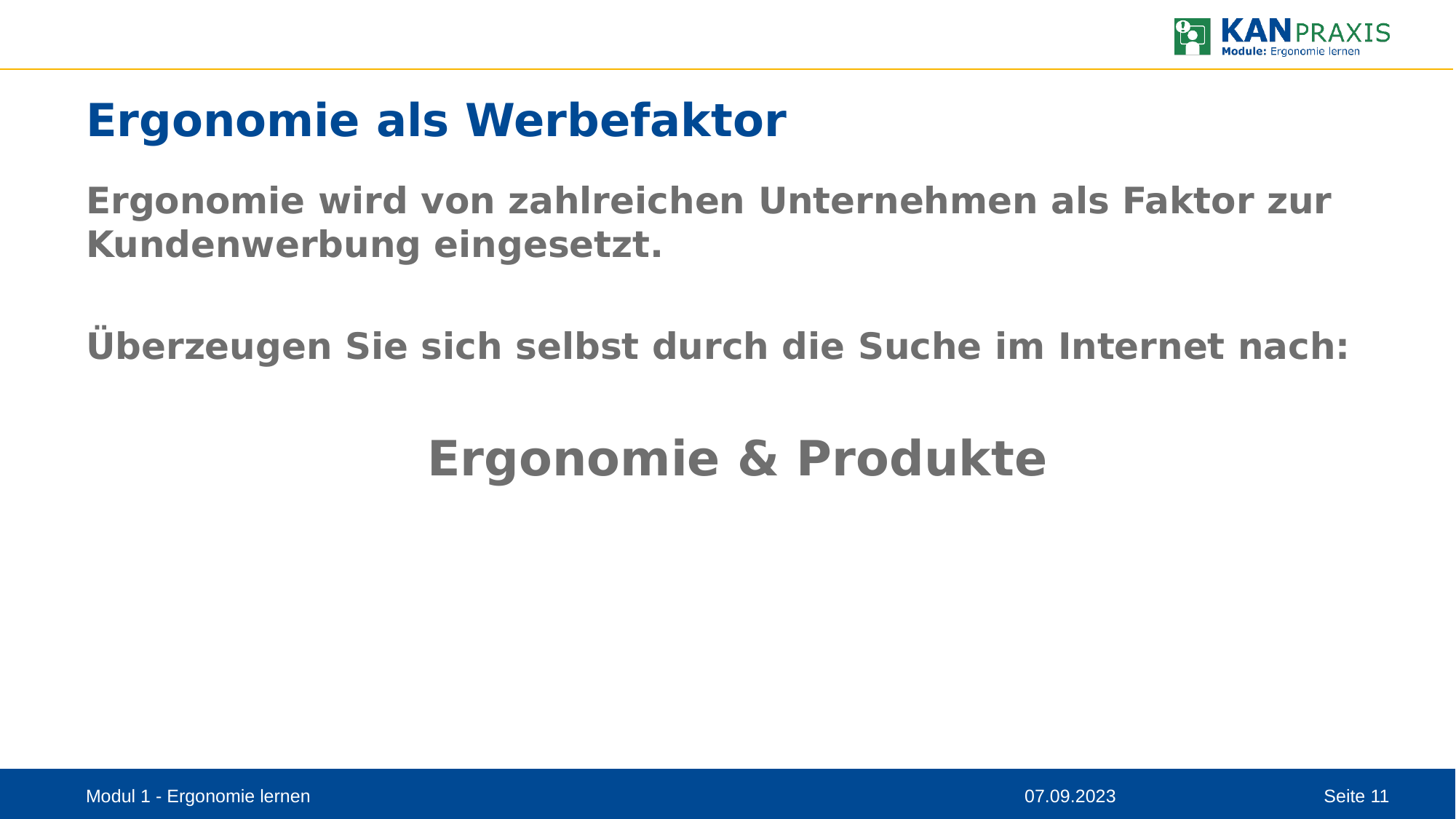

# Ergonomie als Werbefaktor
Ergonomie wird von zahlreichen Unternehmen als Faktor zur Kundenwerbung eingesetzt.

Überzeugen Sie sich selbst durch die Suche im Internet nach:

Ergonomie & Produkte

Modul 1 - Ergonomie lernen
07.09.2023
Seite 11